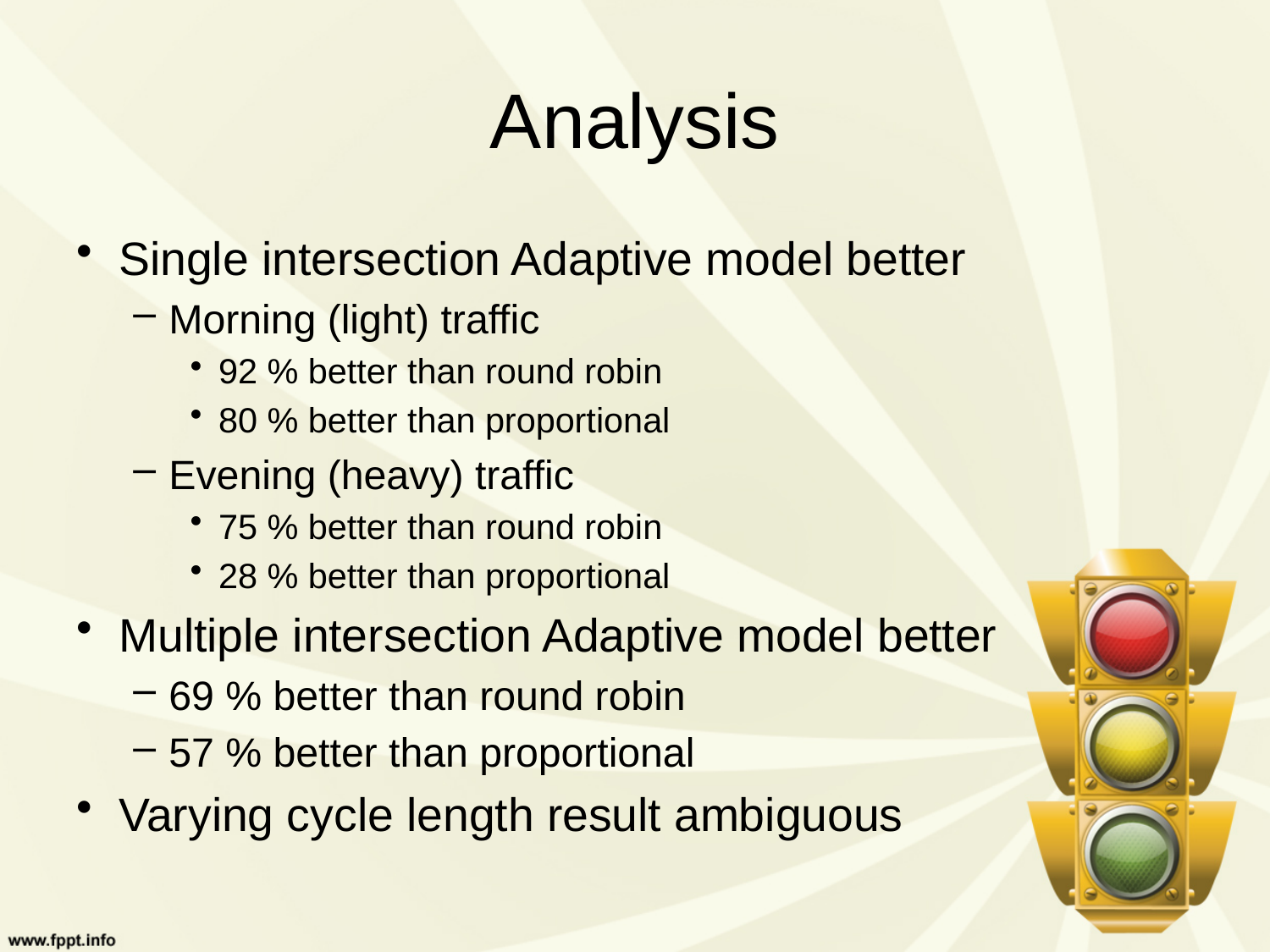

# Analysis
Single intersection Adaptive model better
Morning (light) traffic
92 % better than round robin
80 % better than proportional
Evening (heavy) traffic
75 % better than round robin
28 % better than proportional
Multiple intersection Adaptive model better
69 % better than round robin
57 % better than proportional
Varying cycle length result ambiguous